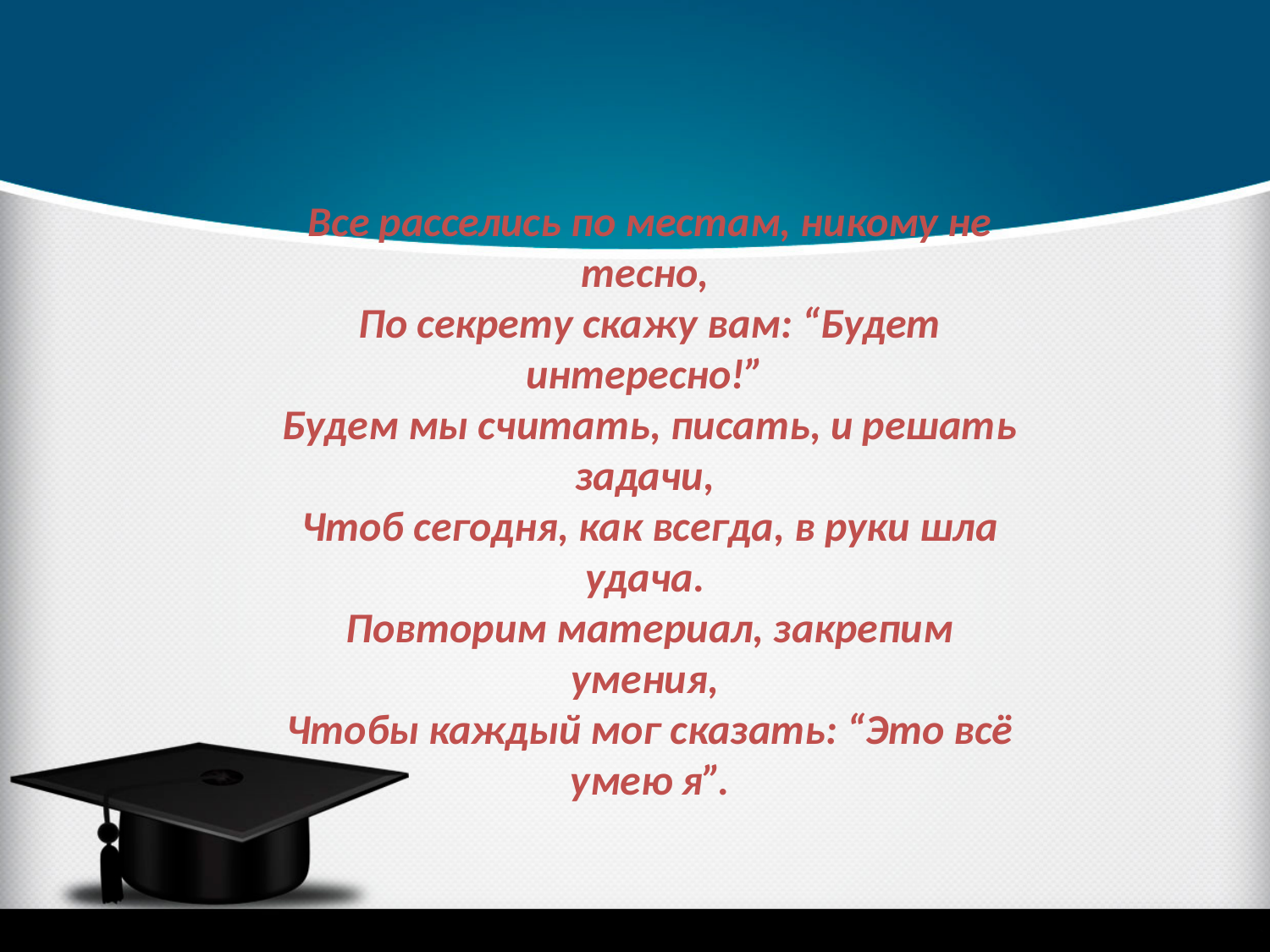

Все расселись по местам, никому не тесно,
По секрету скажу вам: “Будет интересно!”
Будем мы считать, писать, и решать задачи,
Чтоб сегодня, как всегда, в руки шла удача.
Повторим материал, закрепим умения,
Чтобы каждый мог сказать: “Это всё умею я”.